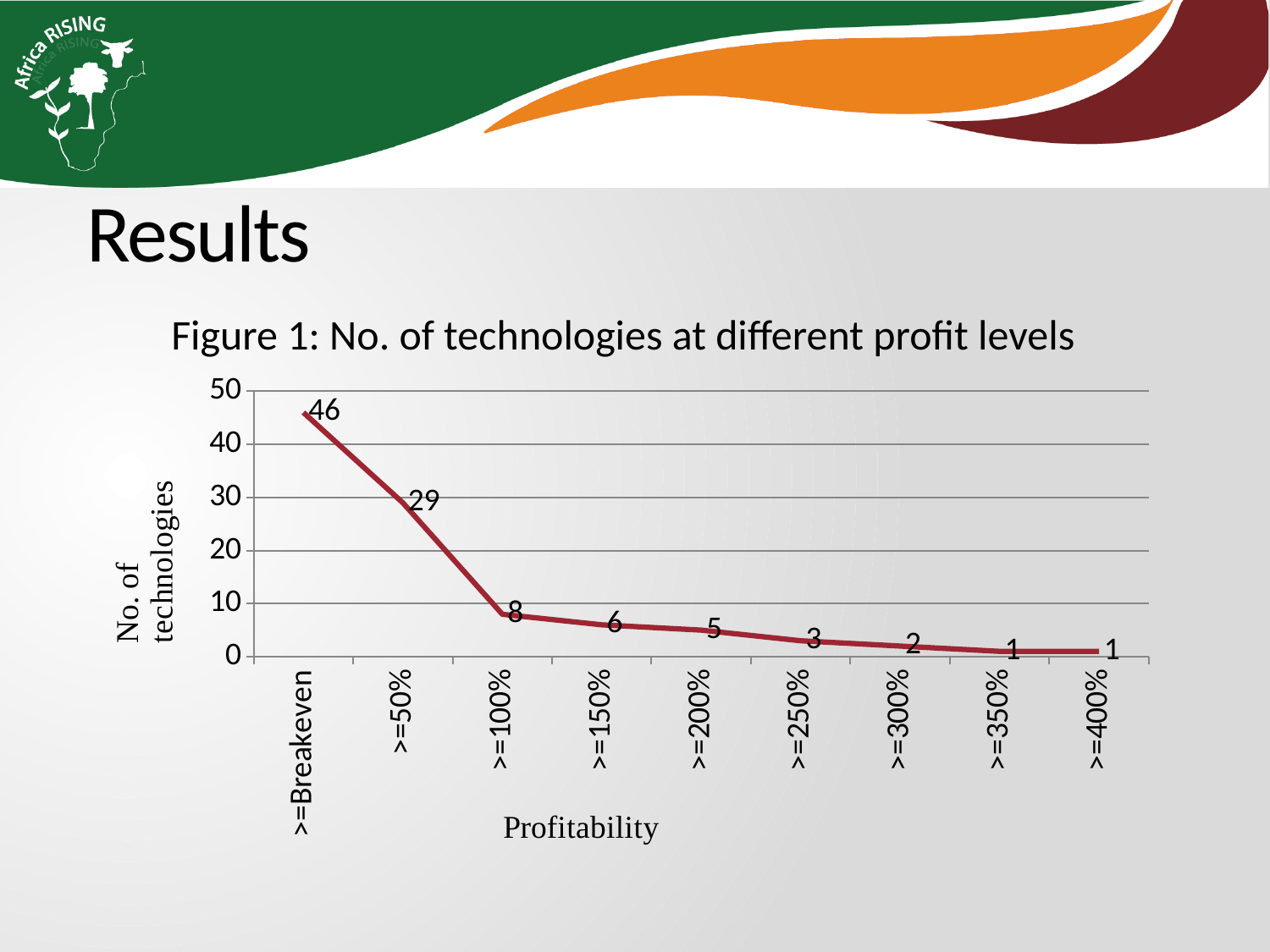

# Results
Figure 1: No. of technologies at different profit levels

### Chart

| Category |  |
|---|---|
| >=Breakeven | 46.0 |
| >=50% | 29.0 |
| >=100% | 8.0 |
| >=150% | 6.0 |
| >=200% | 5.0 |
| >=250% | 3.0 |
| >=300% | 2.0 |
| >=350% | 1.0 |
| >=400% | 1.0 |